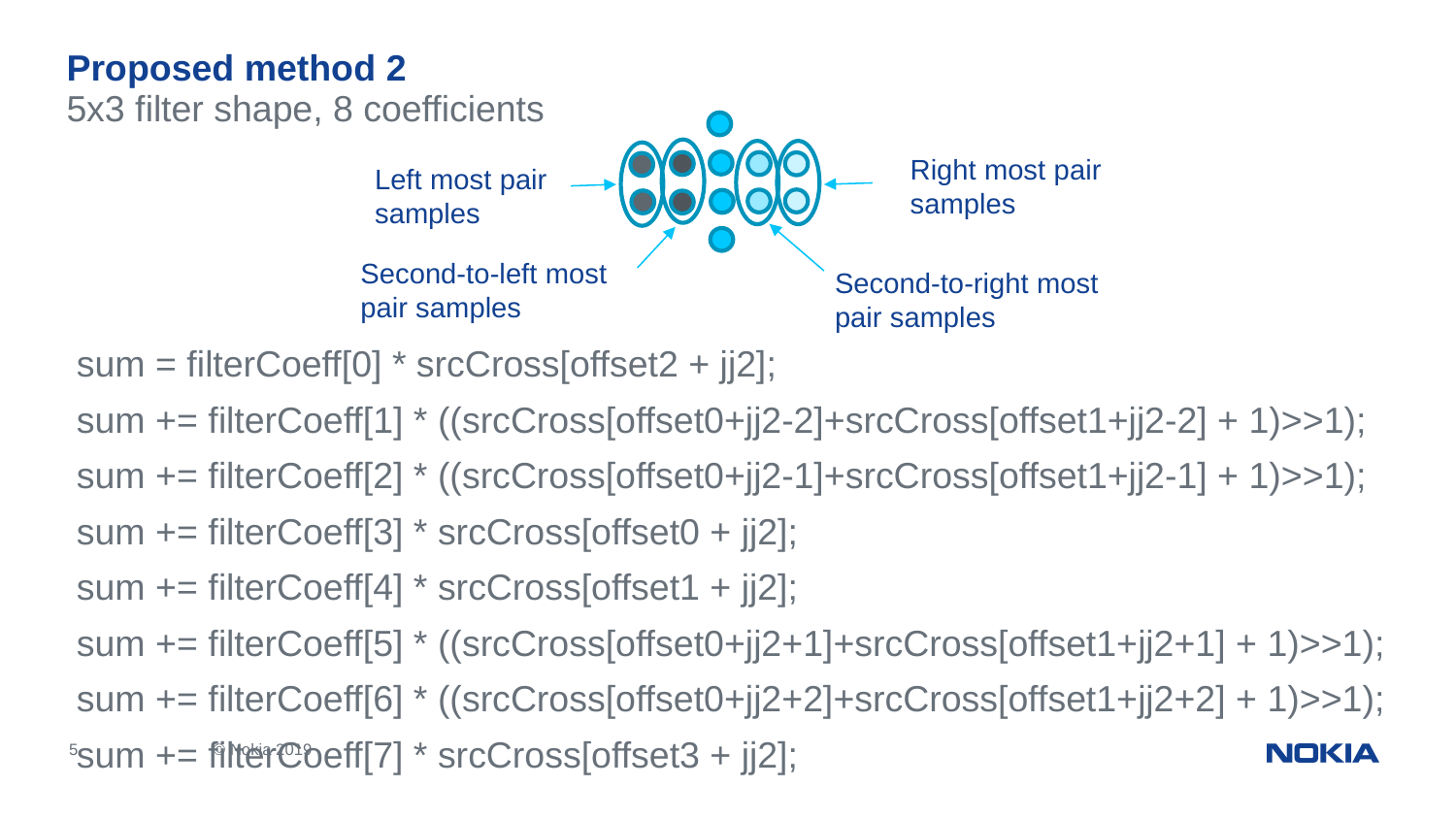

# Proposed method 2
5x3 filter shape, 8 coefficients

Right most pair samples

Left most pair samples

 sum = filterCoeff[0] * srcCross[offset2 + jj2];
 sum += filterCoeff[1] * ((srcCross[offset0+jj2-2]+srcCross[offset1+jj2-2] + 1)>>1);
 sum += filterCoeff[2] * ((srcCross[offset0+jj2-1]+srcCross[offset1+jj2-1] + 1)>>1);
 sum += filterCoeff[3] * srcCross[offset0 + jj2];
 sum += filterCoeff[4] * srcCross[offset1 + jj2];
 sum += filterCoeff[5] * ((srcCross[offset0+jj2+1]+srcCross[offset1+jj2+1] + 1)>>1);
 sum += filterCoeff[6] * ((srcCross[offset0+jj2+2]+srcCross[offset1+jj2+2] + 1)>>1);
 sum += filterCoeff[7] * srcCross[offset3 + jj2];

Second-to-left most pair samples
Second-to-right most pair samples